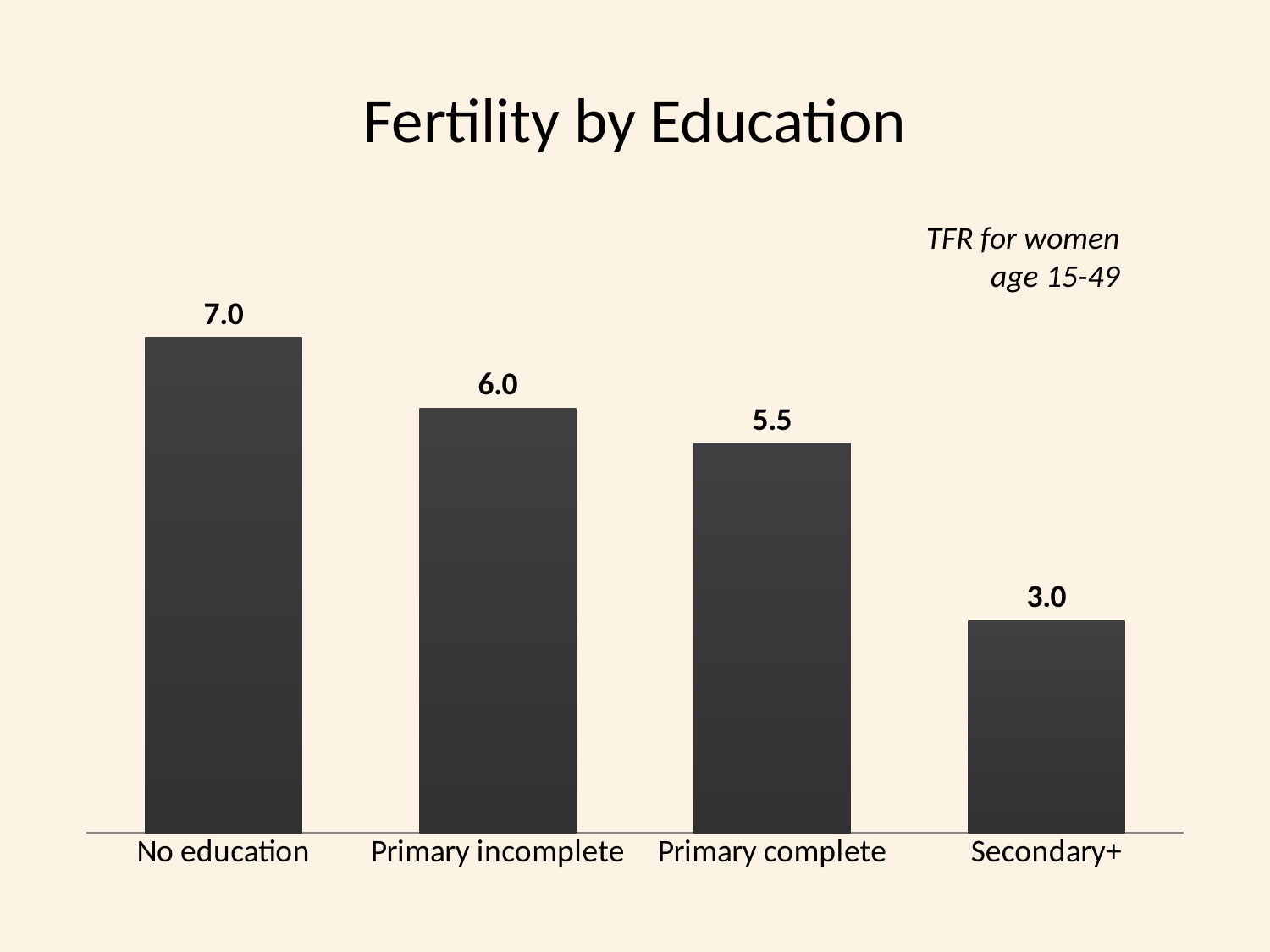

# Fertility by Education
TFR for women age 15-49

### Chart

| Category | Series 1 |
|---|---|
| No education | 7.0 |
| Primary incomplete | 6.0 |
| Primary complete | 5.5 |
| Secondary+ | 3.0 |